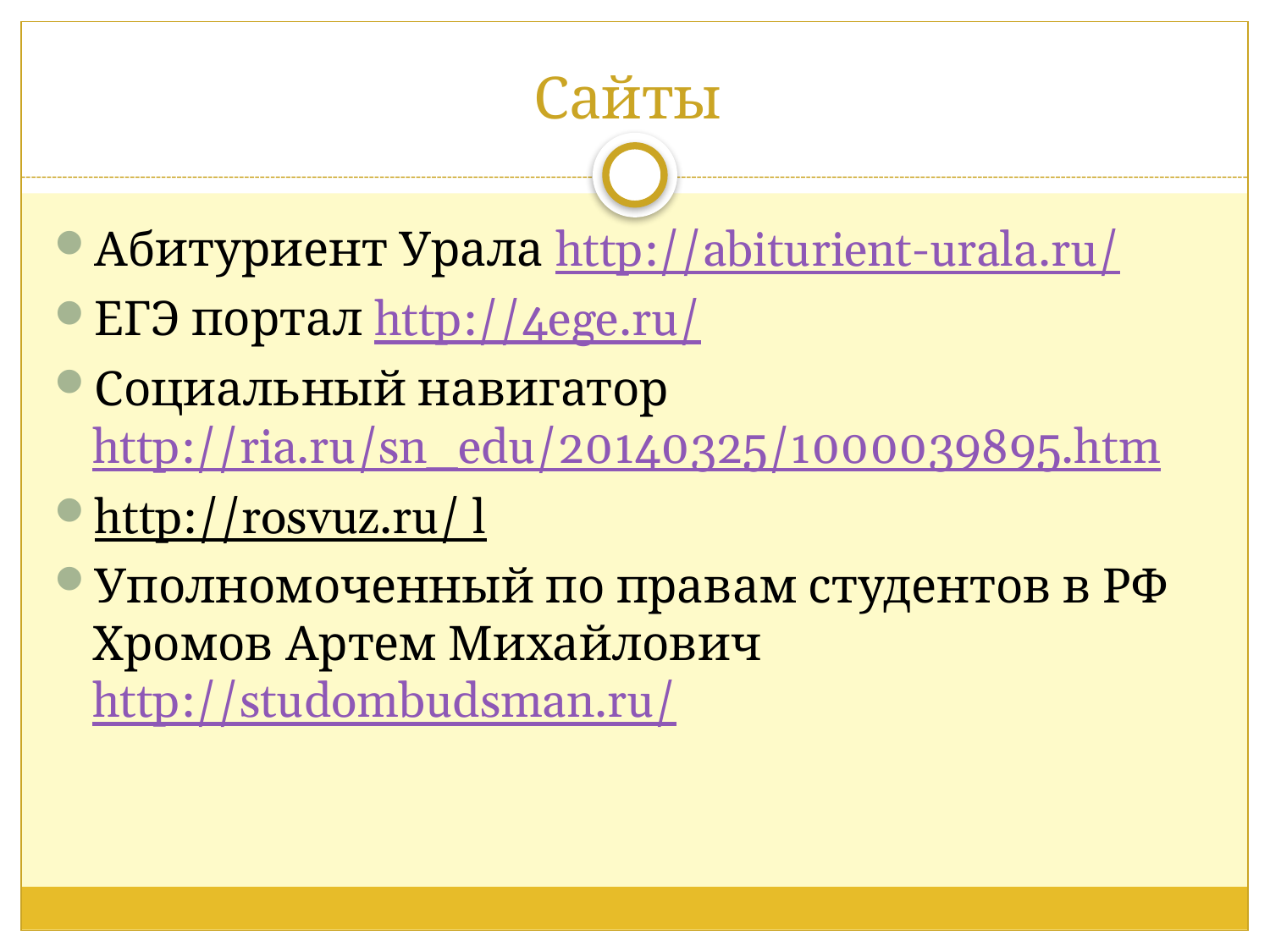

# Сайты
Абитуриент Урала http://abiturient-urala.ru/
ЕГЭ портал http://4ege.ru/
Социальный навигатор http://ria.ru/sn_edu/20140325/1000039895.htm
http://rosvuz.ru/ l
Уполномоченный по правам студентов в РФ Хромов Артем Михайлович http://studombudsman.ru/